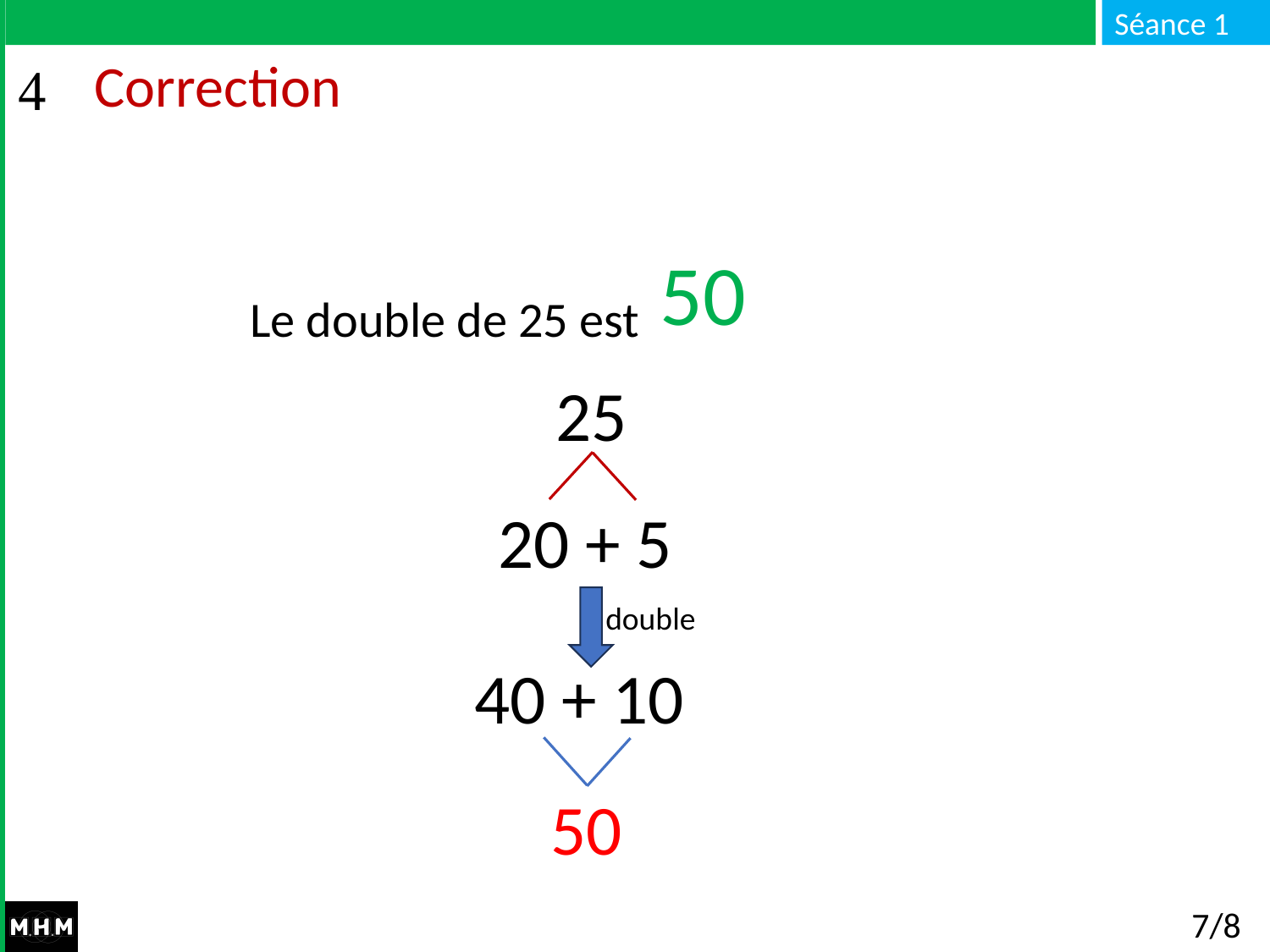

# Correction
Le double de 25 est
50
25
20 + 5

double
40 + 10
50
7/8